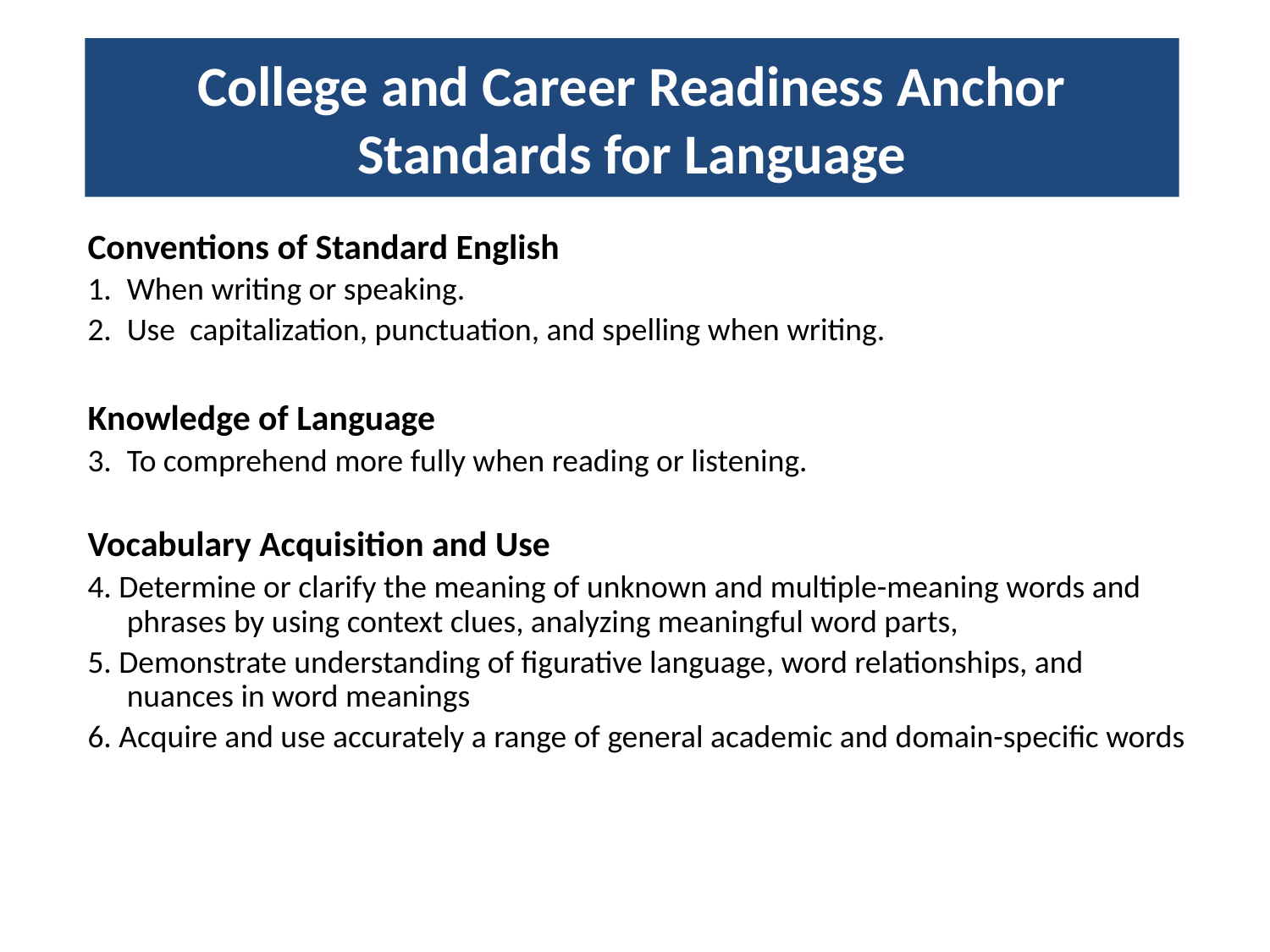

Conventions of Standard English
When writing or speaking.
Use  capitalization, punctuation, and spelling when writing.

Knowledge of Language
To comprehend more fully when reading or listening.

Vocabulary Acquisition and Use
4. Determine or clarify the meaning of unknown and multiple-meaning words and phrases by using context clues, analyzing meaningful word parts,
5. Demonstrate understanding of figurative language, word relationships, and nuances in word meanings
6. Acquire and use accurately a range of general academic and domain-specific words
College and Career Readiness Anchor Standards for Language